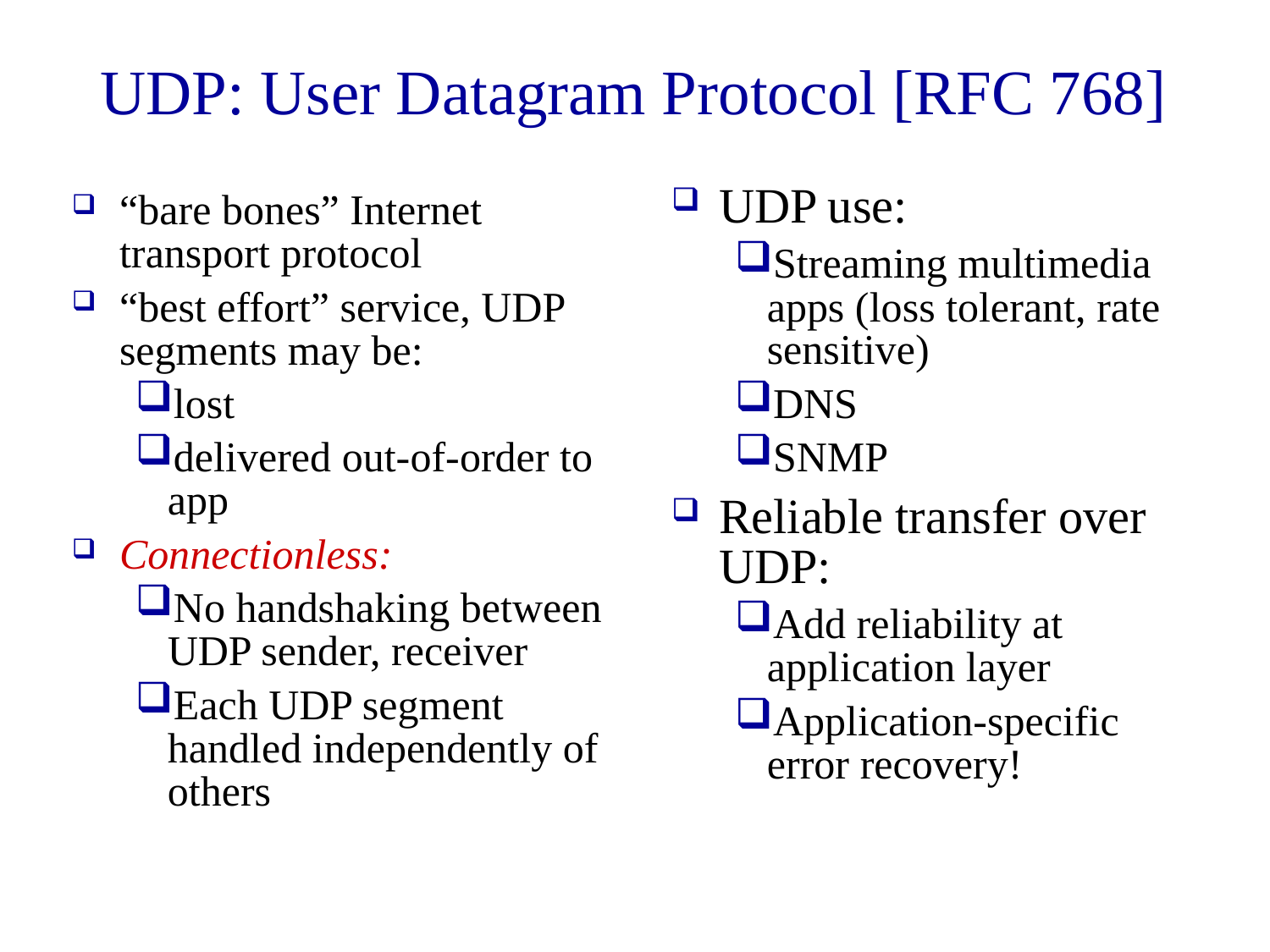

UDP: User Datagram Protocol [RFC 768]
UDP use:
Streaming multimedia apps (loss tolerant, rate sensitive)
DNS
SNMP
Reliable transfer over UDP:
Add reliability at application layer
Application-specific error recovery!
“bare bones” Internet transport protocol
“best effort” service, UDP segments may be:
lost
delivered out-of-order to app
Connectionless:
No handshaking between UDP sender, receiver
Each UDP segment handled independently of others